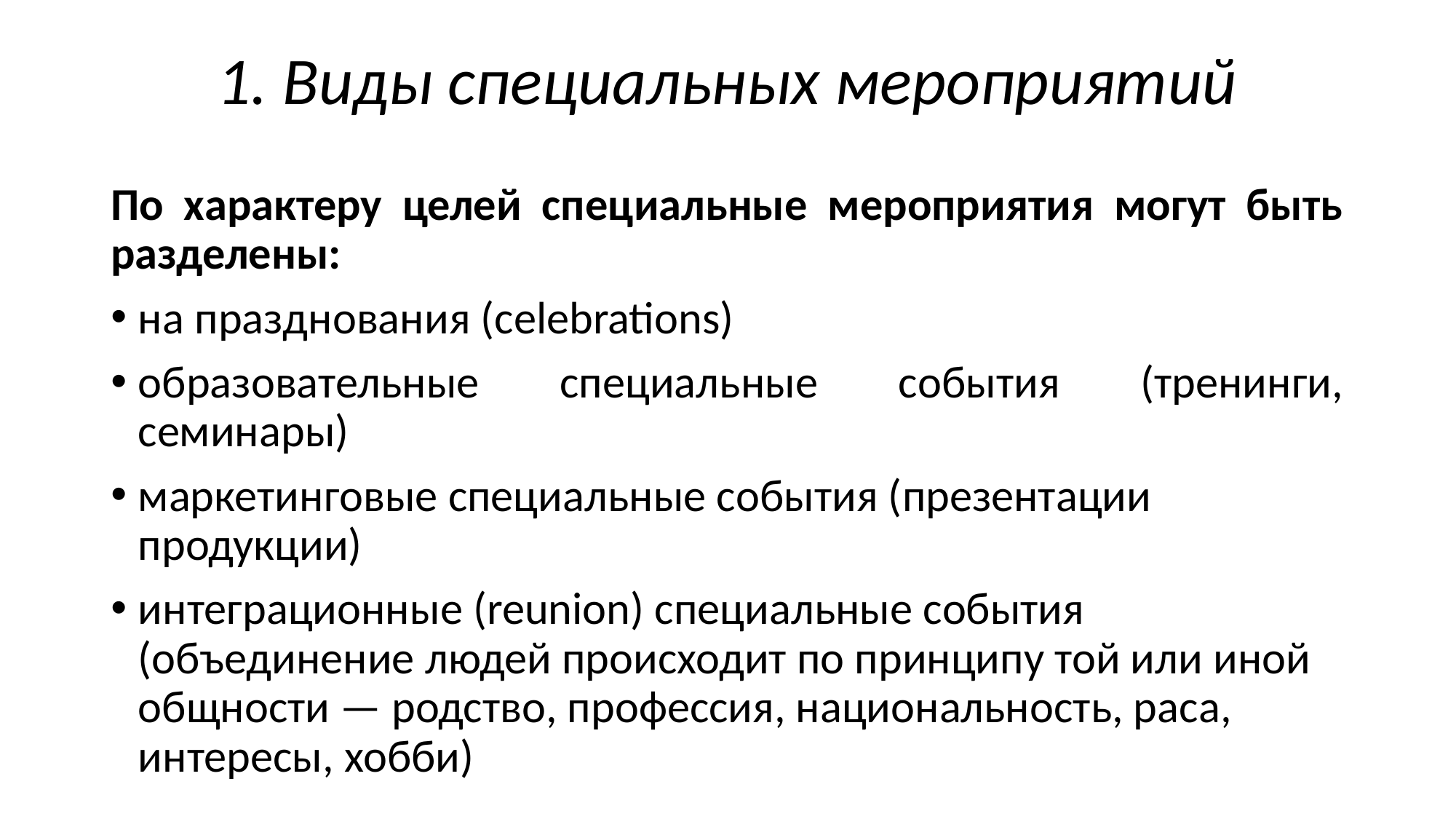

# 1. Виды специальных мероприятий
По характеру целей специальные мероприятия могут быть разделены:
на празднования (celebrations)
образовательные специальные события (тренинги, семинары)
маркетинговые специальные события (презентации продукции)
интеграционные (reunion) специальные события (объединение людей происходит по принципу той или иной общности — родство, профессия, национальность, раса, интересы, хобби)